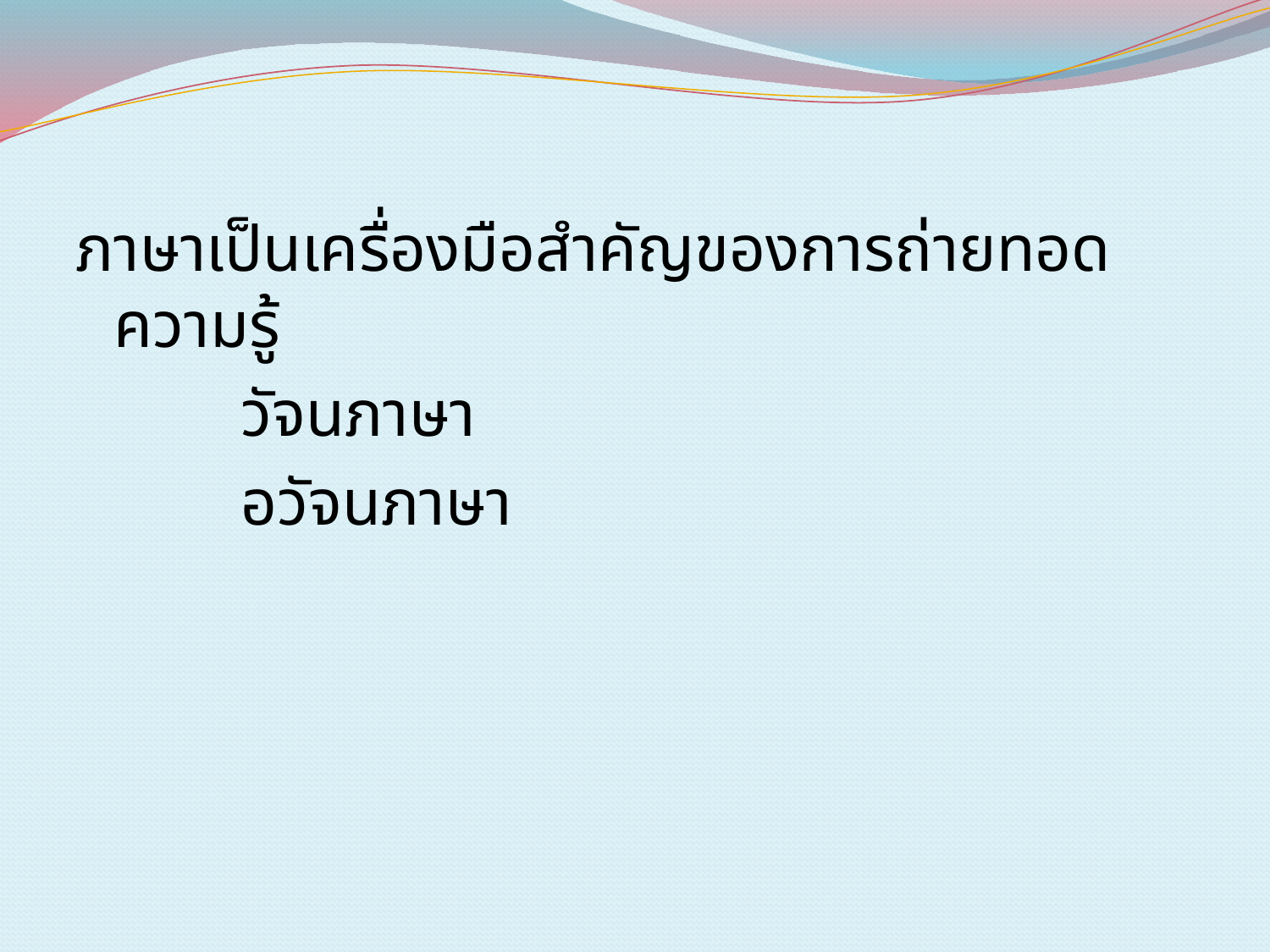

ภาษาเป็นเครื่องมือสำคัญของการถ่ายทอดความรู้
		วัจนภาษา
		อวัจนภาษา